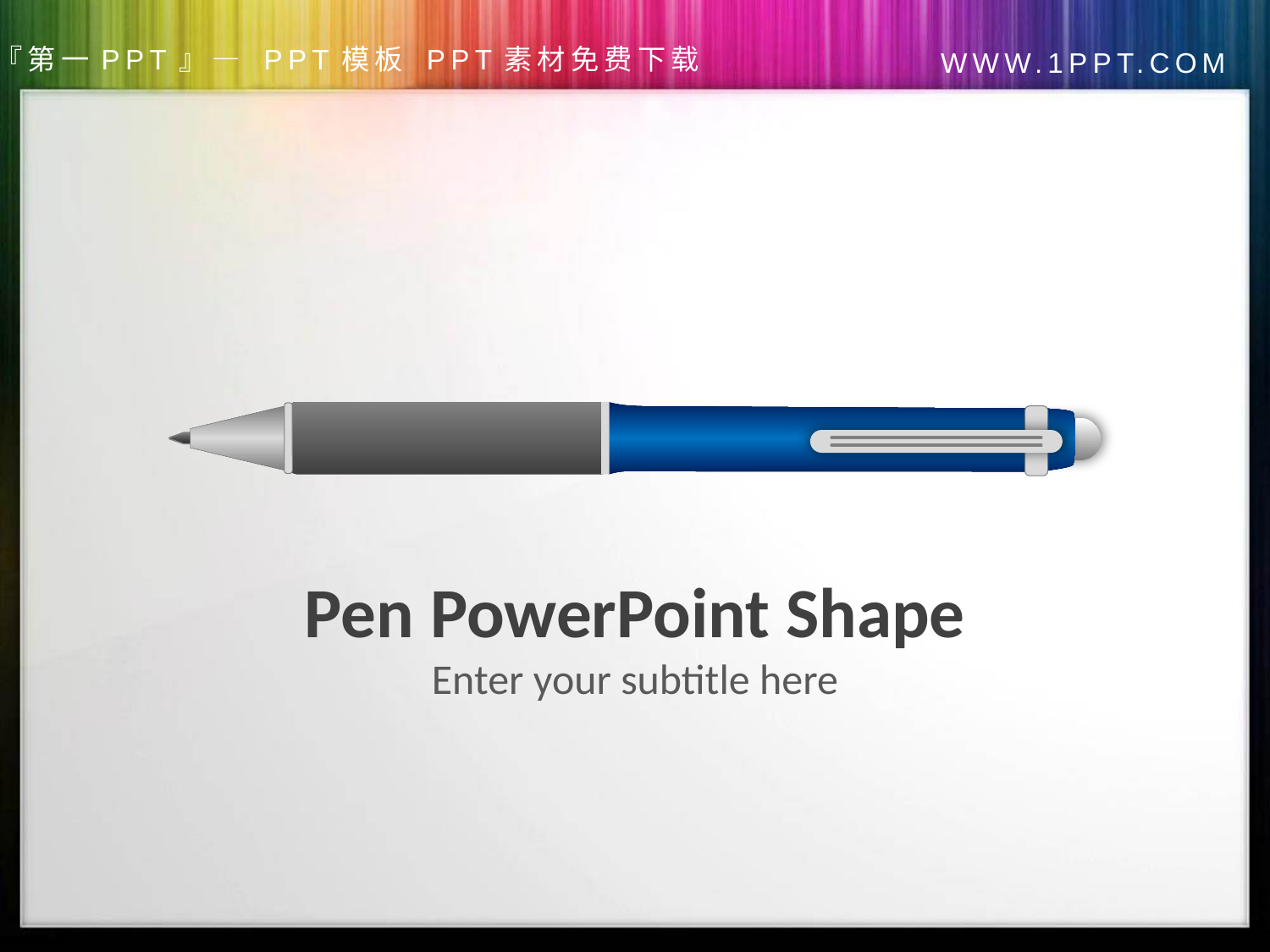

Pen PowerPoint Shape
Enter your subtitle here